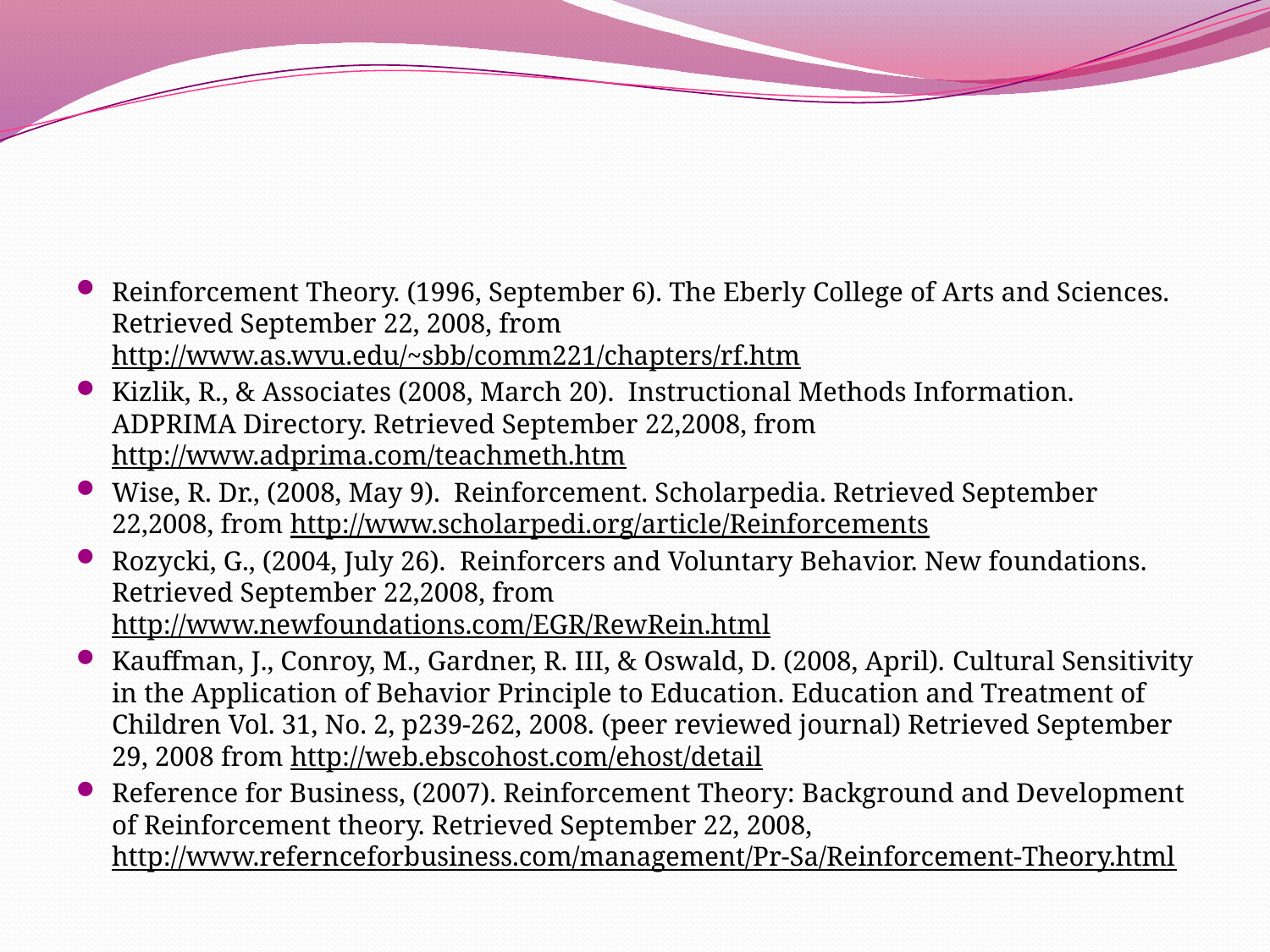

#
Reinforcement Theory. (1996, September 6). The Eberly College of Arts and Sciences. Retrieved September 22, 2008, from http://www.as.wvu.edu/~sbb/comm221/chapters/rf.htm
Kizlik, R., & Associates (2008, March 20).  Instructional Methods Information. ADPRIMA Directory. Retrieved September 22,2008, from http://www.adprima.com/teachmeth.htm
Wise, R. Dr., (2008, May 9).  Reinforcement. Scholarpedia. Retrieved September 22,2008, from http://www.scholarpedi.org/article/Reinforcements
Rozycki, G., (2004, July 26).  Reinforcers and Voluntary Behavior. New foundations. Retrieved September 22,2008, from http://www.newfoundations.com/EGR/RewRein.html
Kauffman, J., Conroy, M., Gardner, R. III, & Oswald, D. (2008, April). Cultural Sensitivity in the Application of Behavior Principle to Education. Education and Treatment of Children Vol. 31, No. 2, p239-262, 2008. (peer reviewed journal) Retrieved September 29, 2008 from http://web.ebscohost.com/ehost/detail
Reference for Business, (2007). Reinforcement Theory: Background and Development of Reinforcement theory. Retrieved September 22, 2008, http://www.refernceforbusiness.com/management/Pr-Sa/Reinforcement-Theory.html